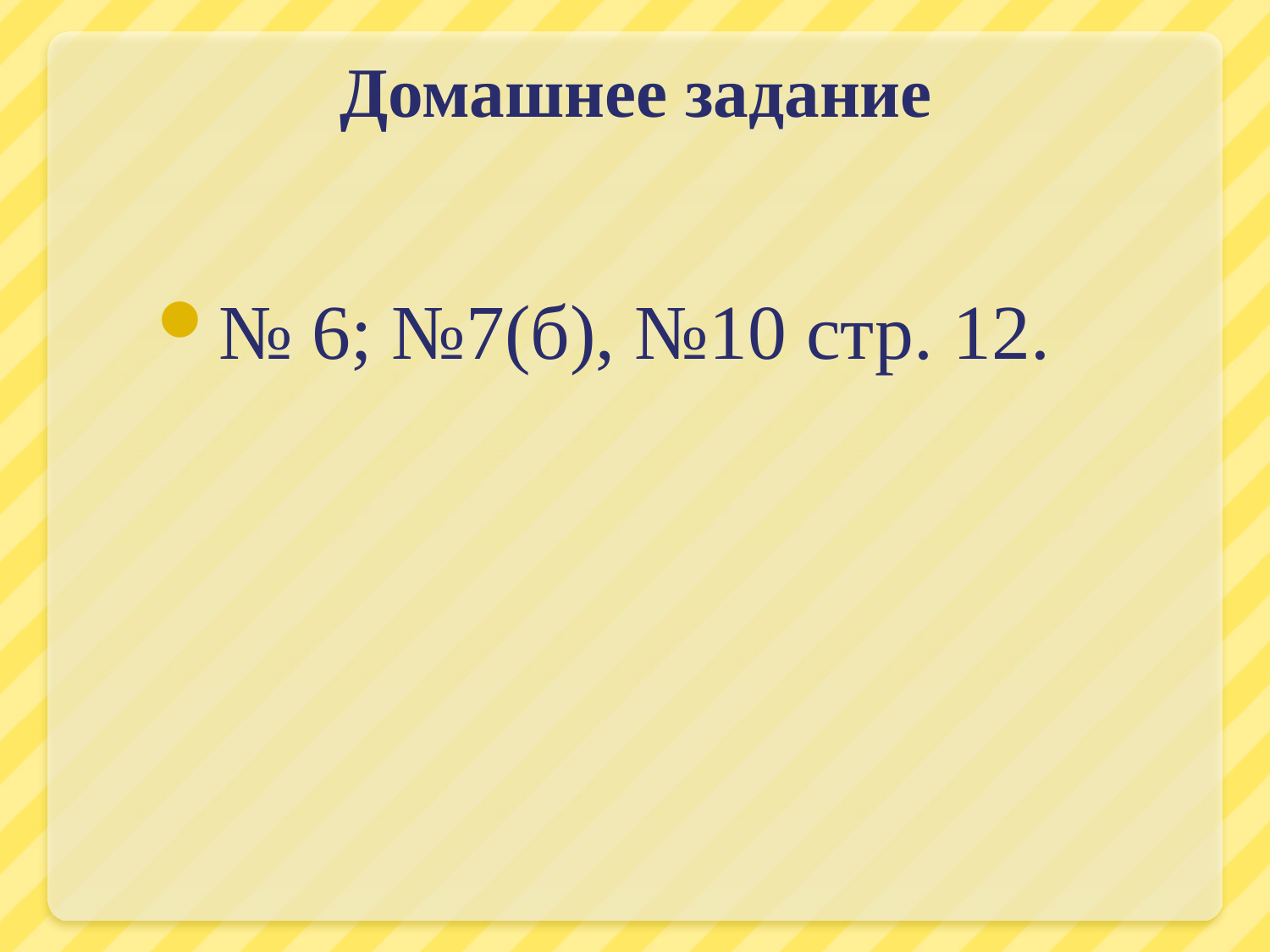

# Домашнее задание
№ 6; №7(б), №10 стр. 12.